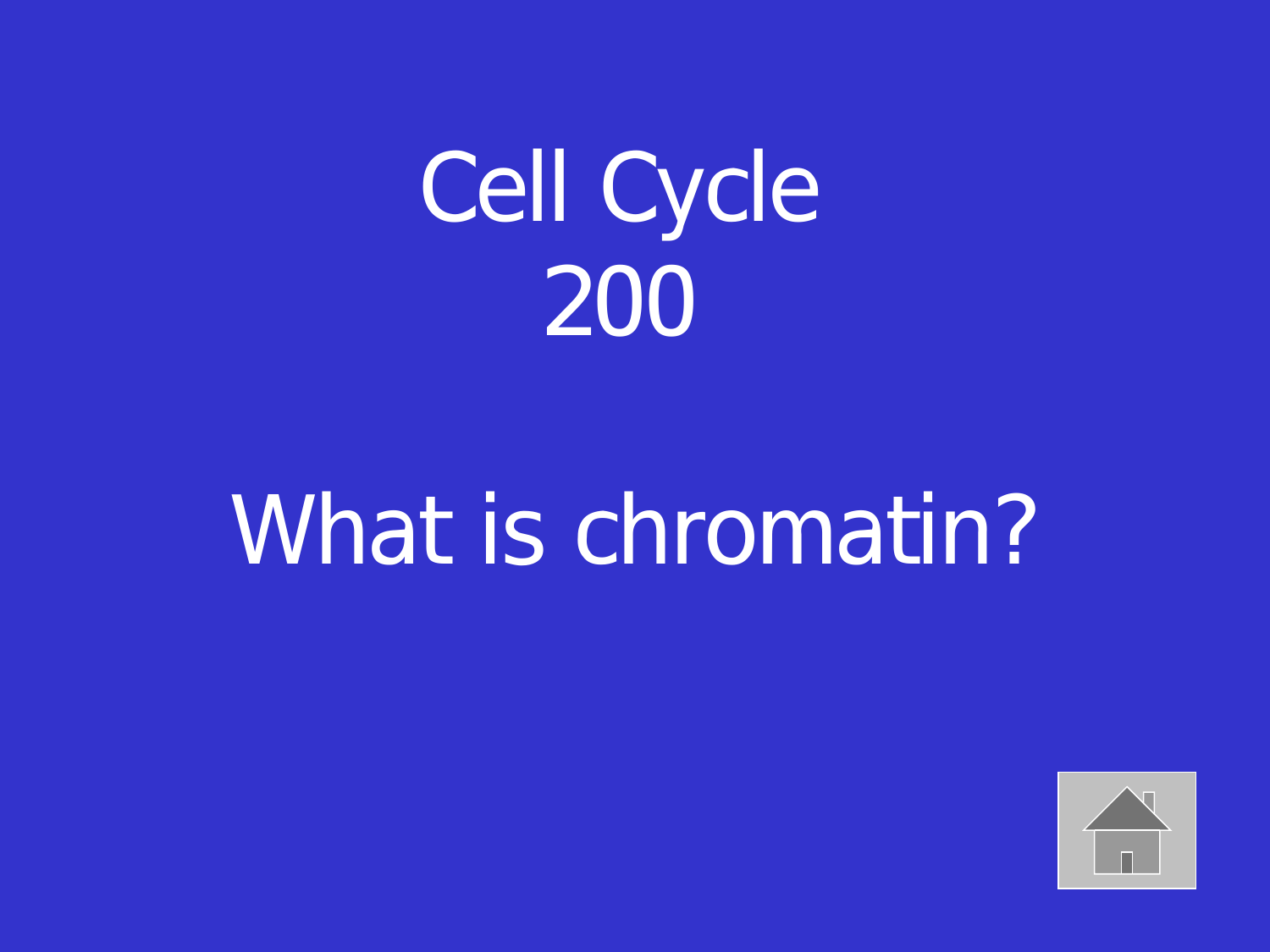

# Cell Cycle 200 What is chromatin?